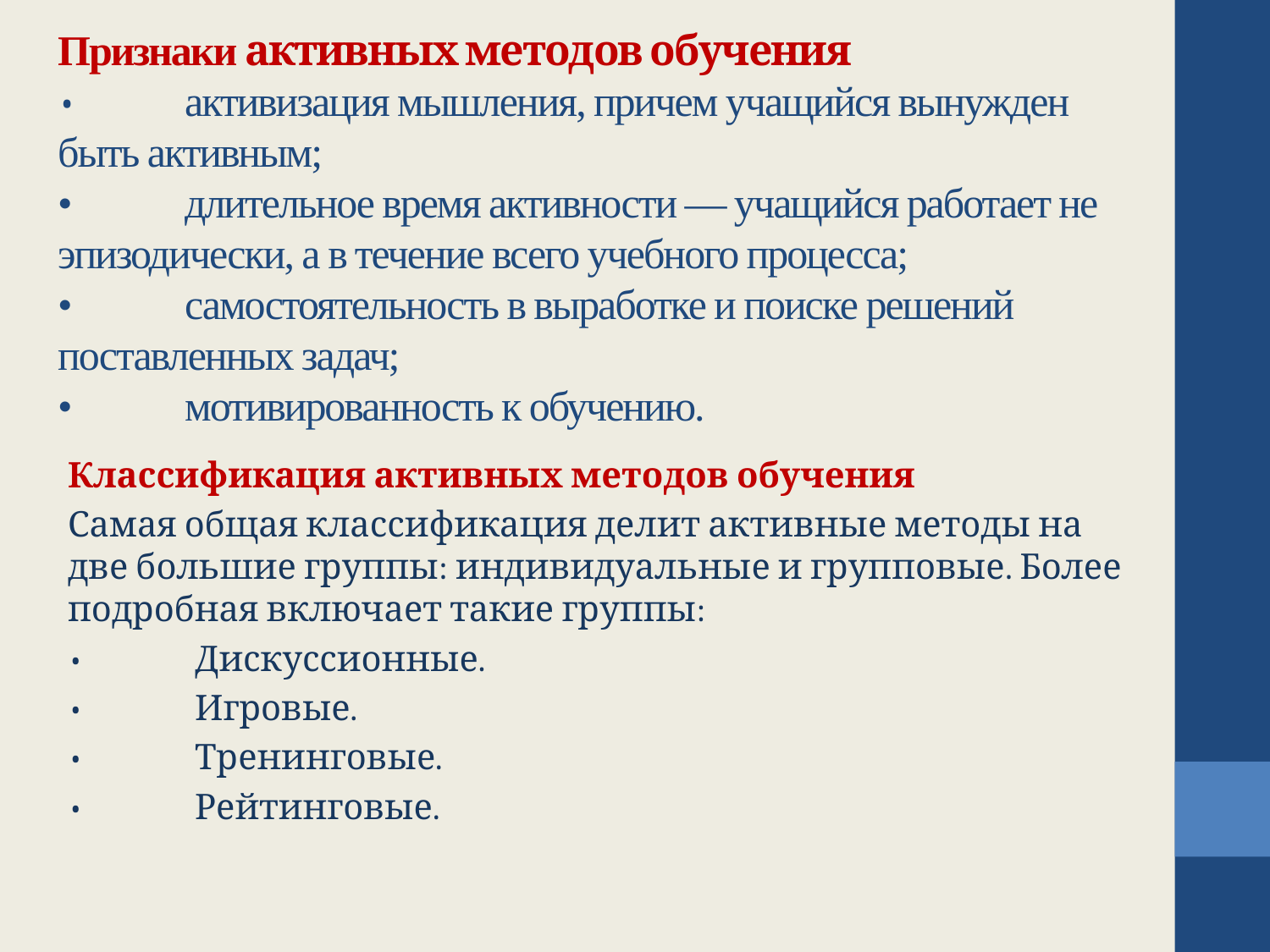

# Признаки активных методов обучения •	активизация мышления, причем учащийся вынужден быть активным; •	длительное время активности — учащийся работает не эпизодически, а в течение всего учебного процесса; •	самостоятельность в выработке и поиске решений поставленных задач; •	мотивированность к обучению.
Классификация активных методов обучения
Самая общая классификация делит активные методы на две большие группы: индивидуальные и групповые. Более подробная включает такие группы:
•	Дискуссионные.
•	Игровые.
•	Тренинговые.
•	Рейтинговые.